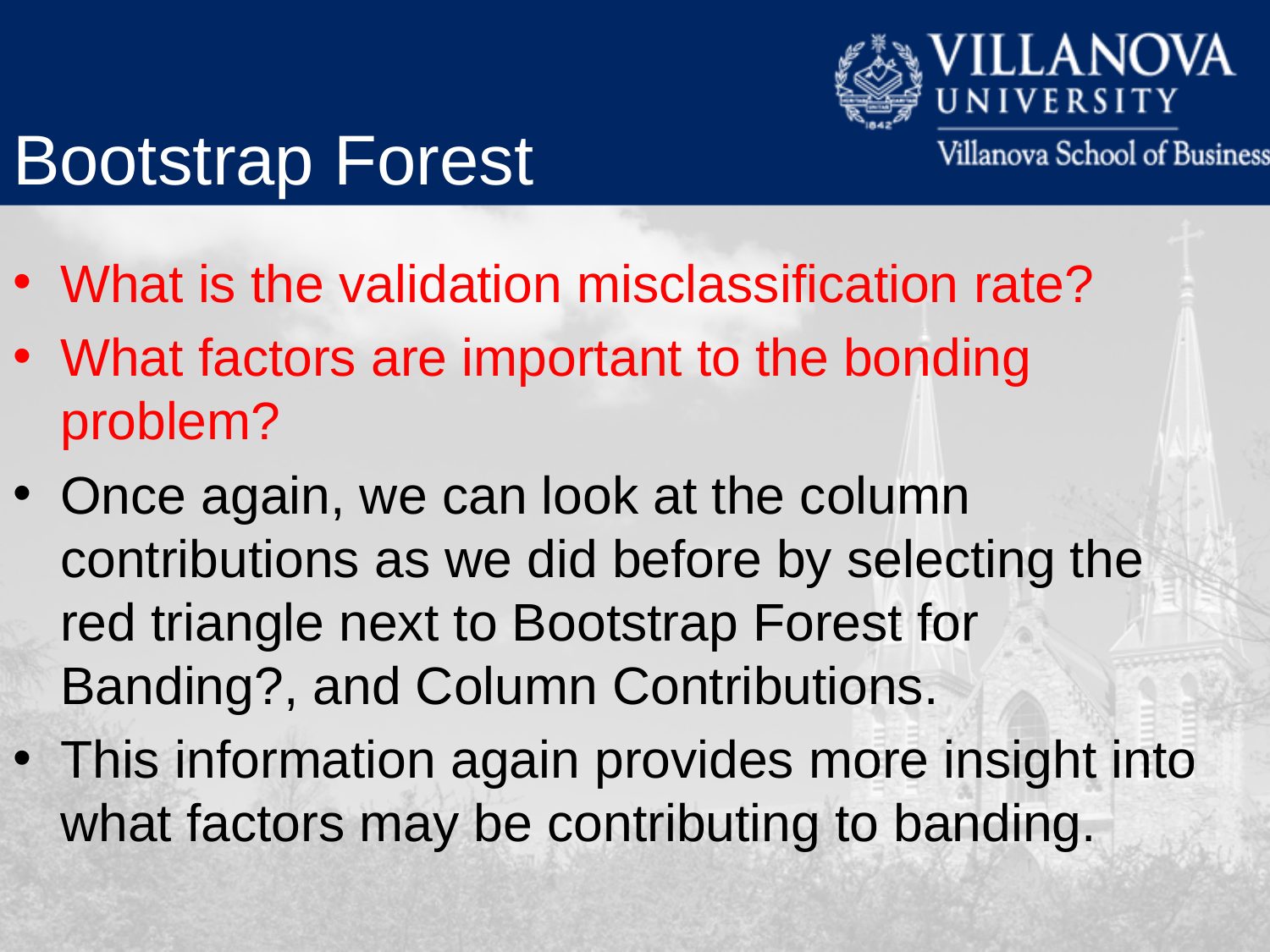

Bootstrap Forest
What is the validation misclassification rate?
What factors are important to the bonding problem?
Once again, we can look at the column contributions as we did before by selecting the red triangle next to Bootstrap Forest for Banding?, and Column Contributions.
This information again provides more insight into what factors may be contributing to banding.